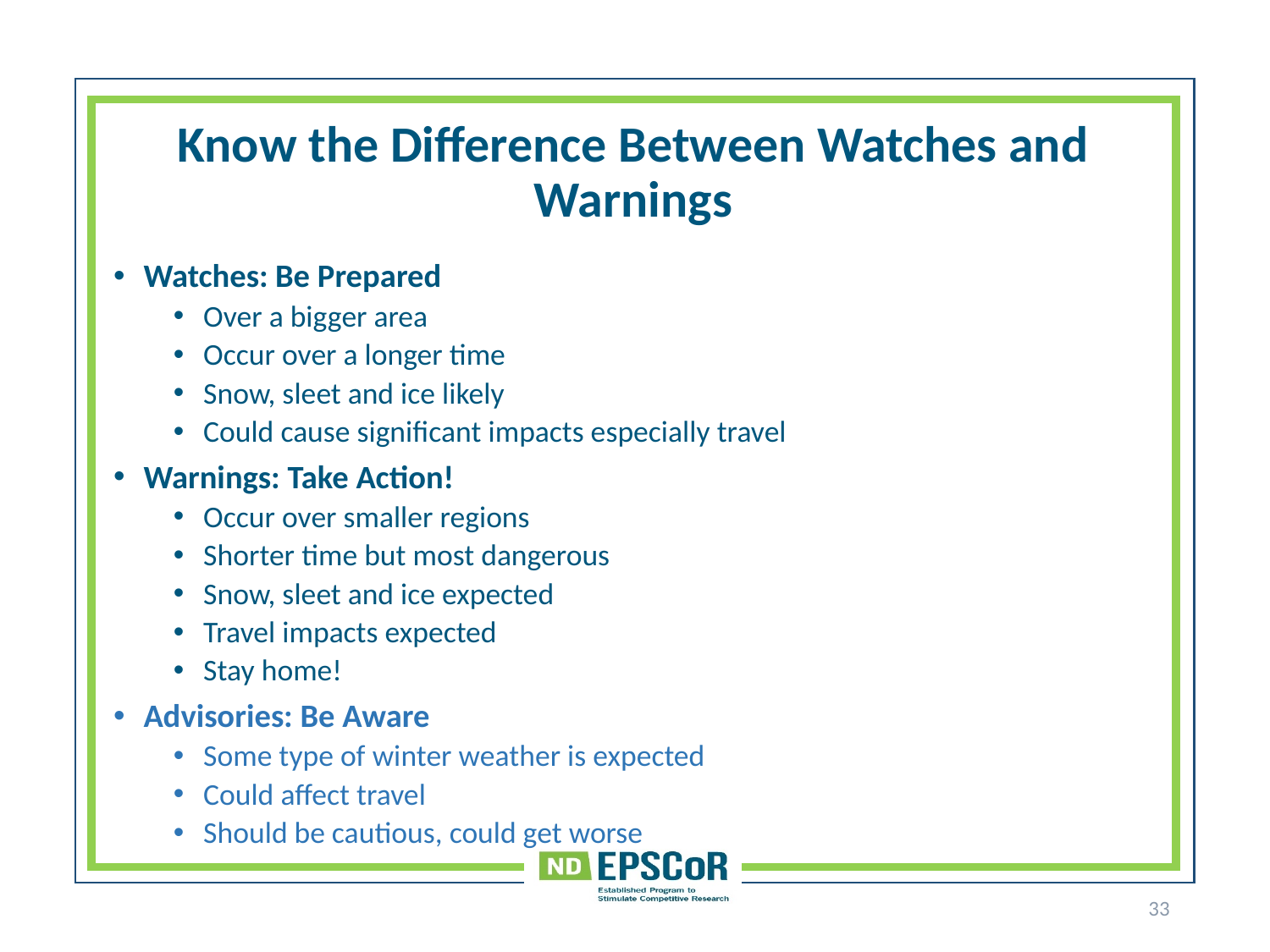

# Know the Difference Between Watches and Warnings
Watches: Be Prepared
Over a bigger area
Occur over a longer time
Snow, sleet and ice likely
Could cause significant impacts especially travel
Warnings: Take Action!
Occur over smaller regions
Shorter time but most dangerous
Snow, sleet and ice expected
Travel impacts expected
Stay home!
Advisories: Be Aware
Some type of winter weather is expected
Could affect travel
Should be cautious, could get worse
33